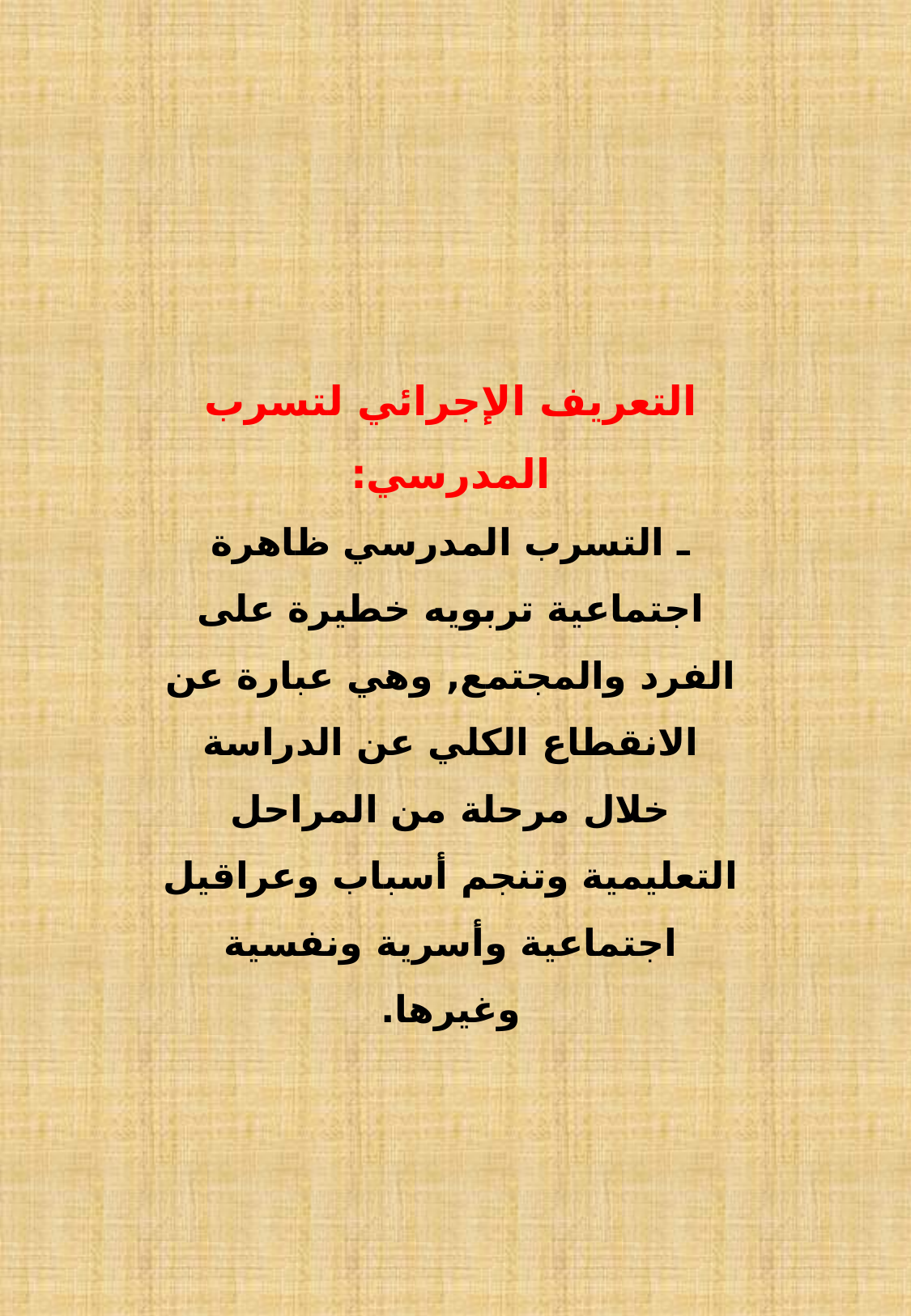

التعريف الإجرائي لتسرب المدرسي:
ـ التسرب المدرسي ظاهرة اجتماعية تربويه خطيرة على الفرد والمجتمع, وهي عبارة عن الانقطاع الكلي عن الدراسة خلال مرحلة من المراحل التعليمية وتنجم أسباب وعراقيل اجتماعية وأسرية ونفسية وغيرها.